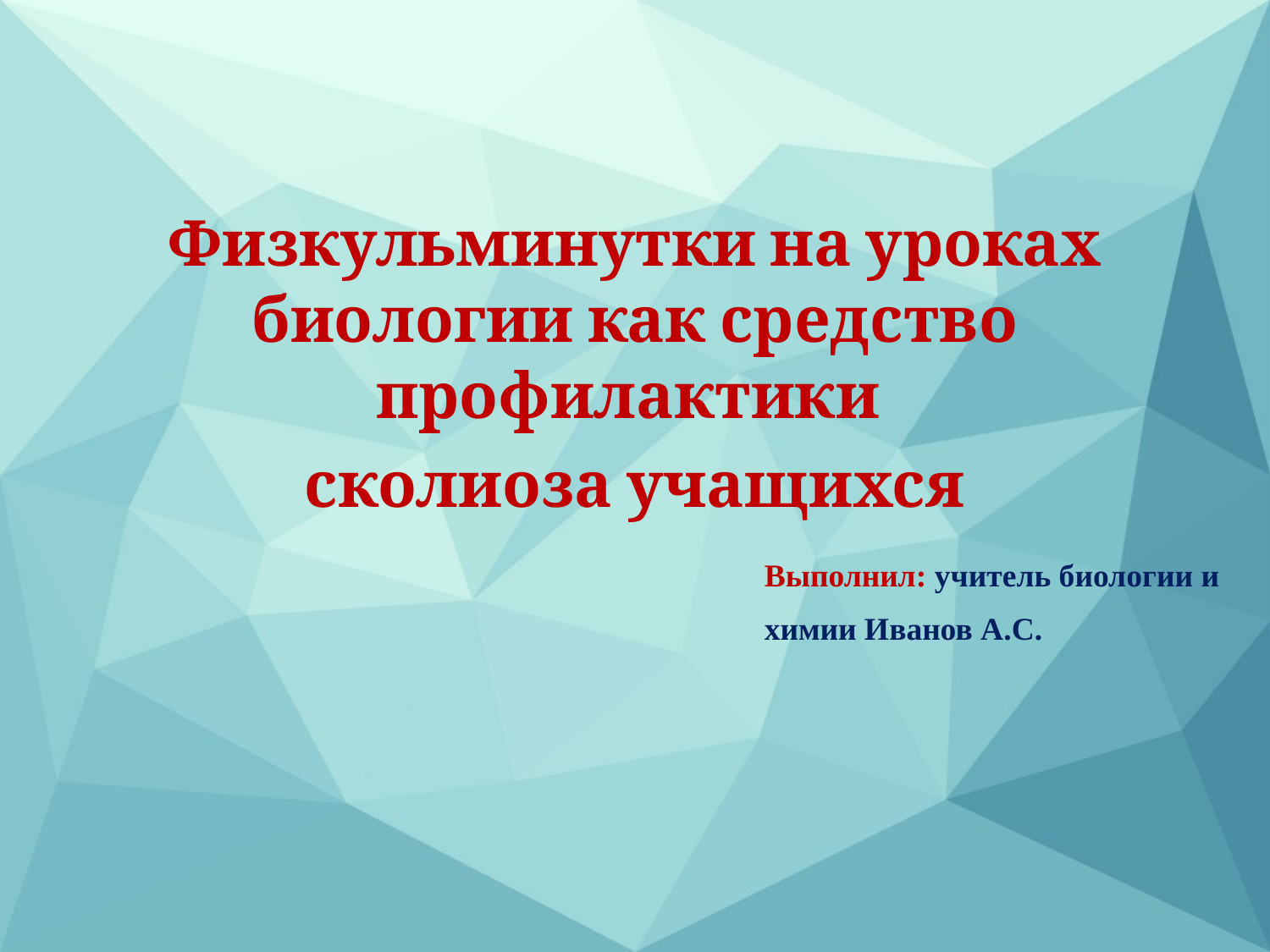

Физкульминутки на уроках биологии как средство профилактики
сколиоза учащихся

|  |
| --- |
| Выполнил: учитель биологии и химии Иванов А.С. |